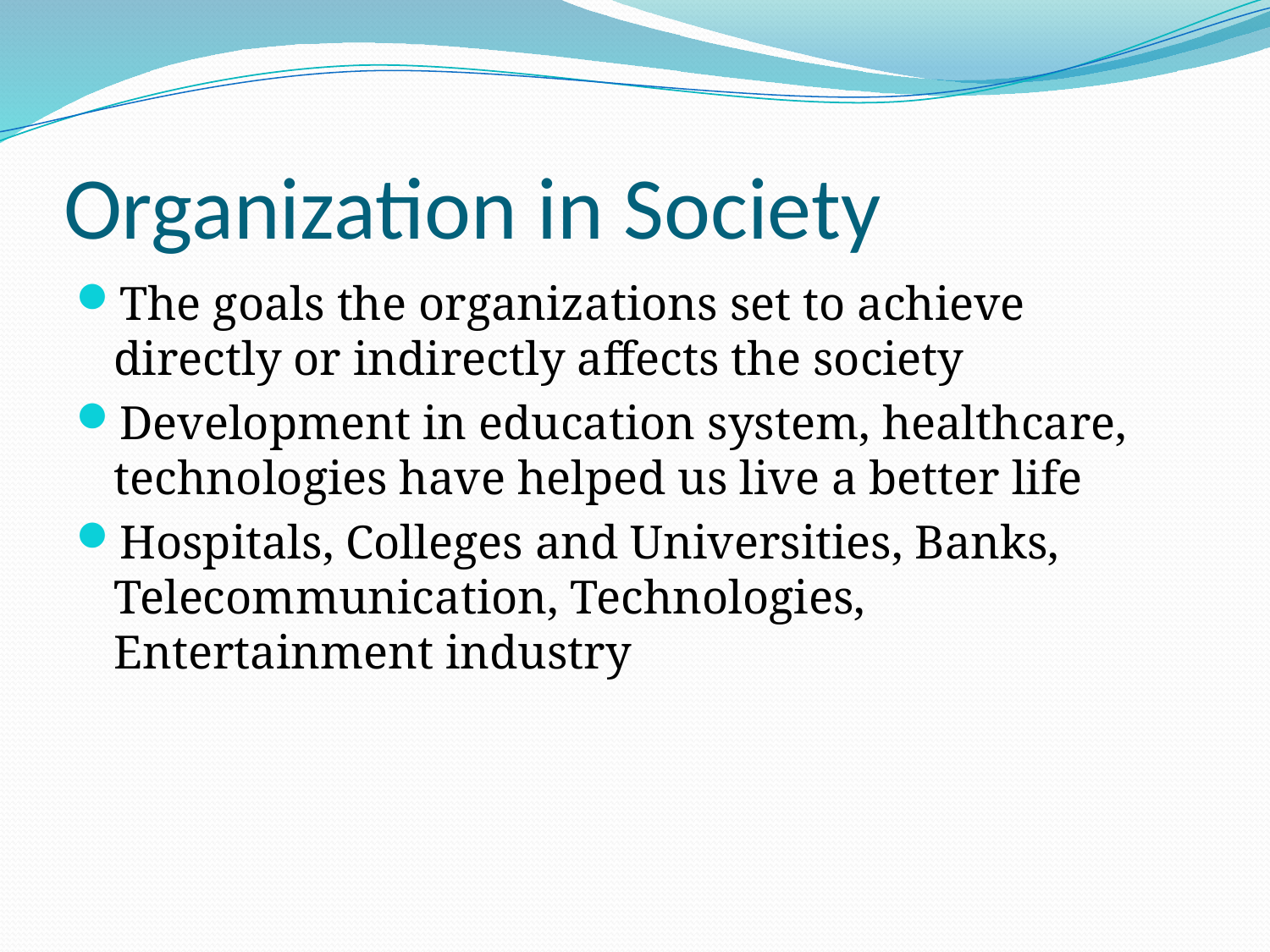

# Organization in Society
The goals the organizations set to achieve directly or indirectly affects the society
Development in education system, healthcare, technologies have helped us live a better life
Hospitals, Colleges and Universities, Banks, Telecommunication, Technologies, Entertainment industry